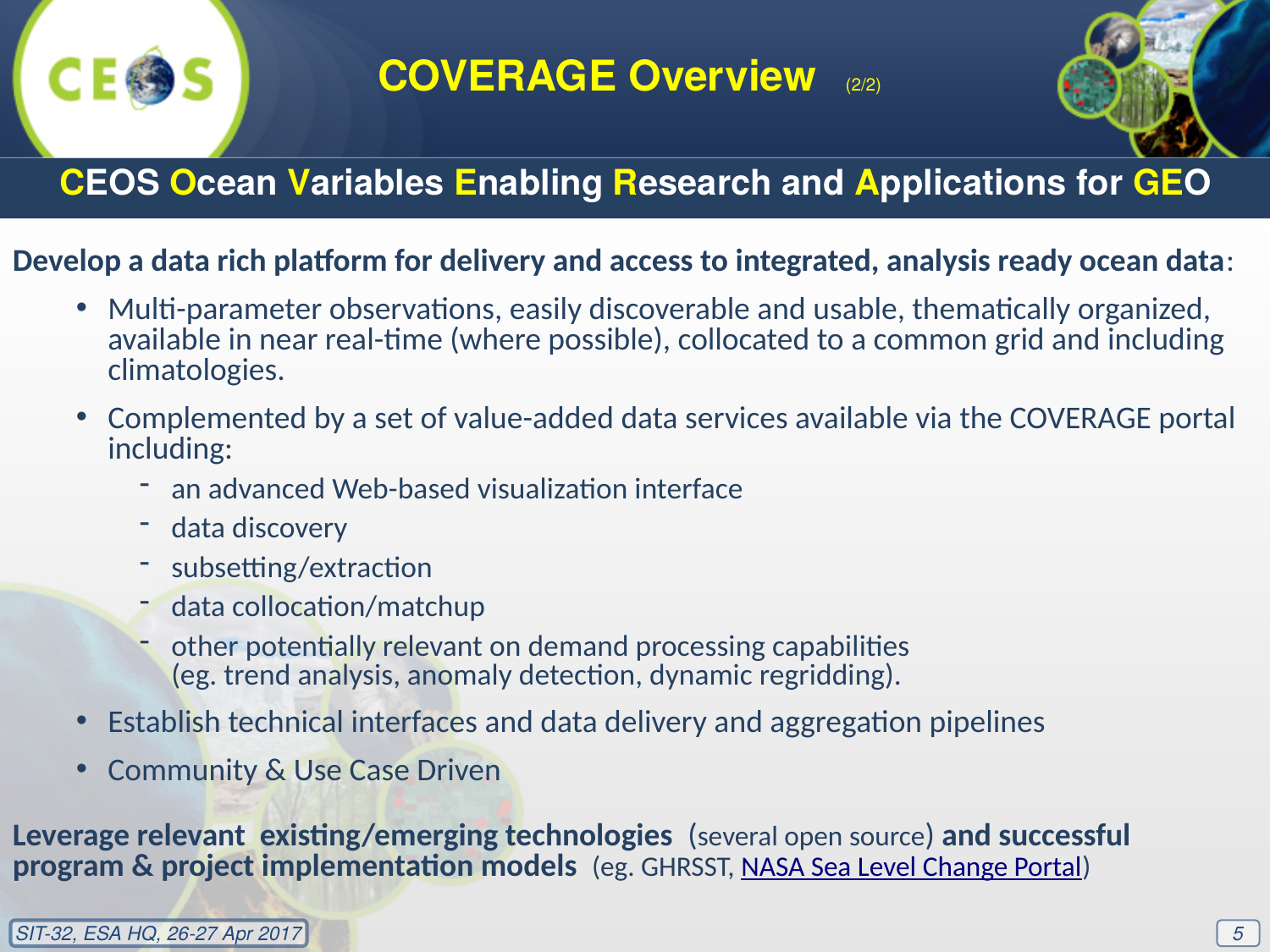

COVERAGE Overview   (2/2)
CEOS Ocean Variables Enabling Research and Applications for GEO
Develop a data rich platform for delivery and access to integrated, analysis ready ocean data:
Multi-parameter observations, easily discoverable and usable, thematically organized, available in near real-time (where possible), collocated to a common grid and including climatologies.
Complemented by a set of value-added data services available via the COVERAGE portal including:
an advanced Web-based visualization interface
data discovery
subsetting/extraction
data collocation/matchup
other potentially relevant on demand processing capabilities
(eg. trend analysis, anomaly detection, dynamic regridding).
Establish technical interfaces and data delivery and aggregation pipelines
Community & Use Case Driven
Leverage relevant  existing/emerging technologies  (several open source) and successful 	program & project implementation models  (eg. GHRSST, NASA Sea Level Change Portal)
5